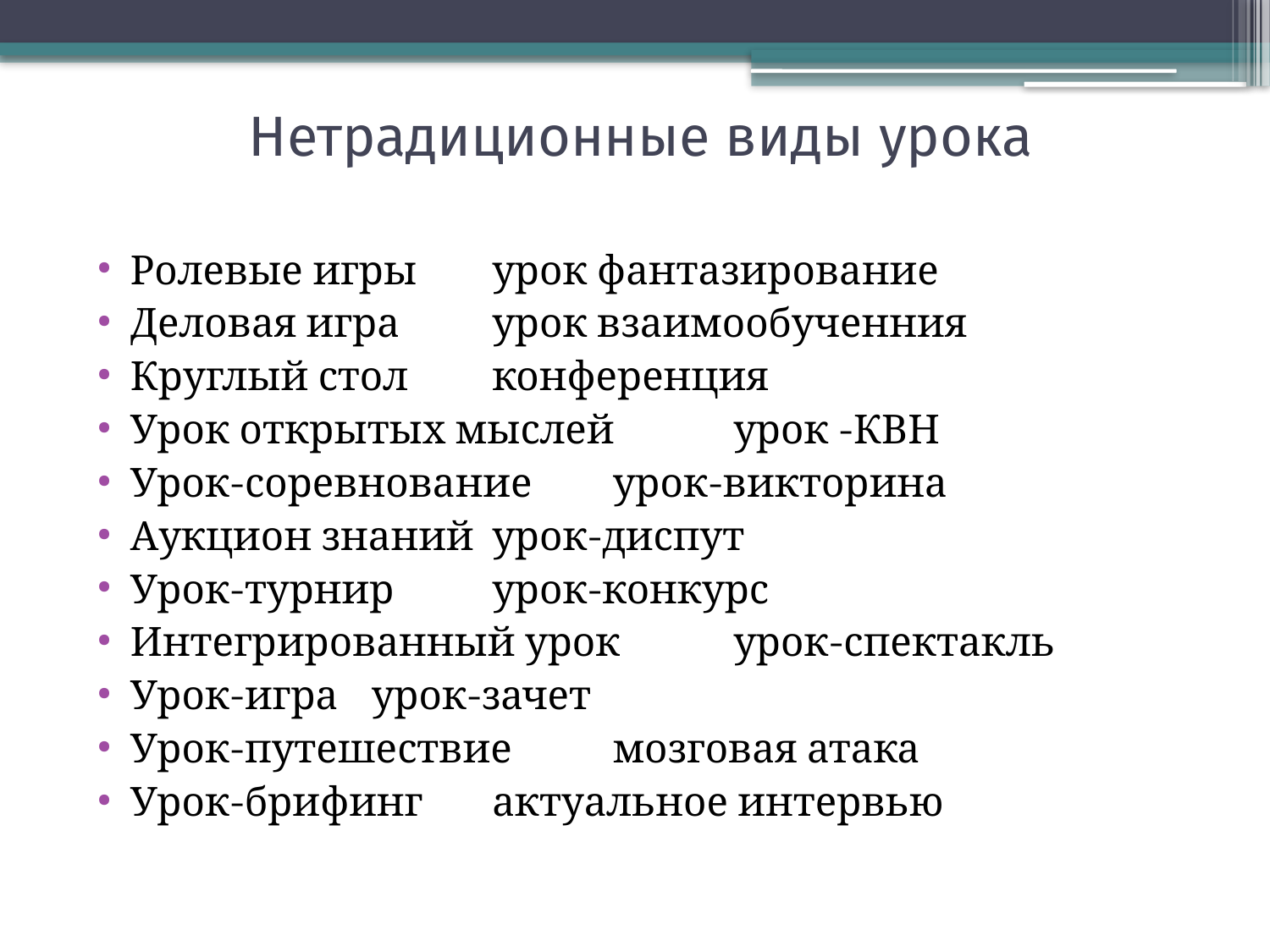

# Нетрадиционные виды урока
Ролевые игры			урок фантазирование
Деловая игра			урок взаимообученния
Круглый стол			конференция
Урок открытых мыслей	урок -КВН
Урок-соревнование		урок-викторина
Аукцион знаний			урок-диспут
Урок-турнир			урок-конкурс
Интегрированный урок	урок-спектакль
Урок-игра			урок-зачет
Урок-путешествие		мозговая атака
Урок-брифинг			актуальное интервью